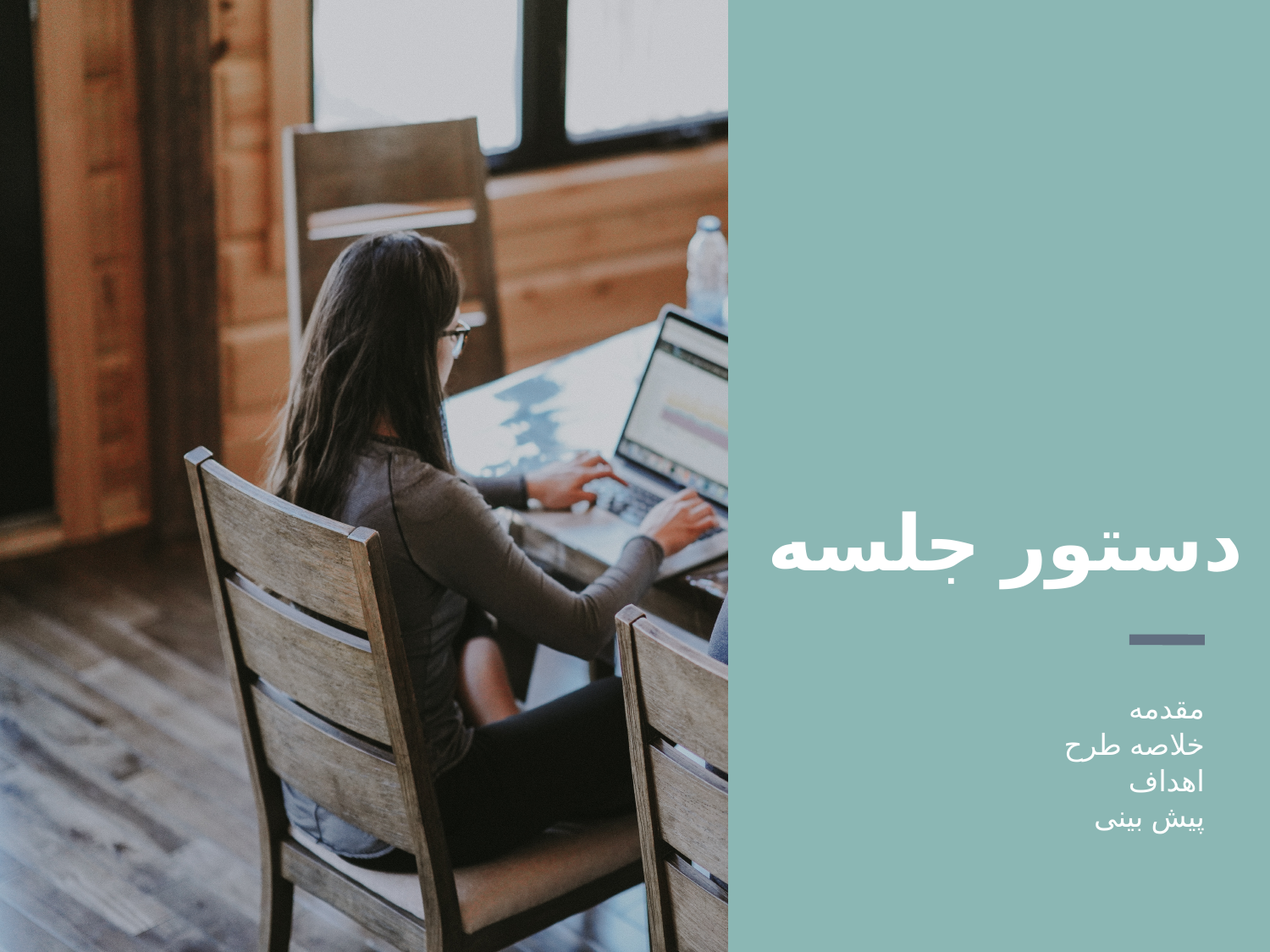

# دستور جلسه

مقدمه
خلاصه طرح
اهداف
پیش بینی